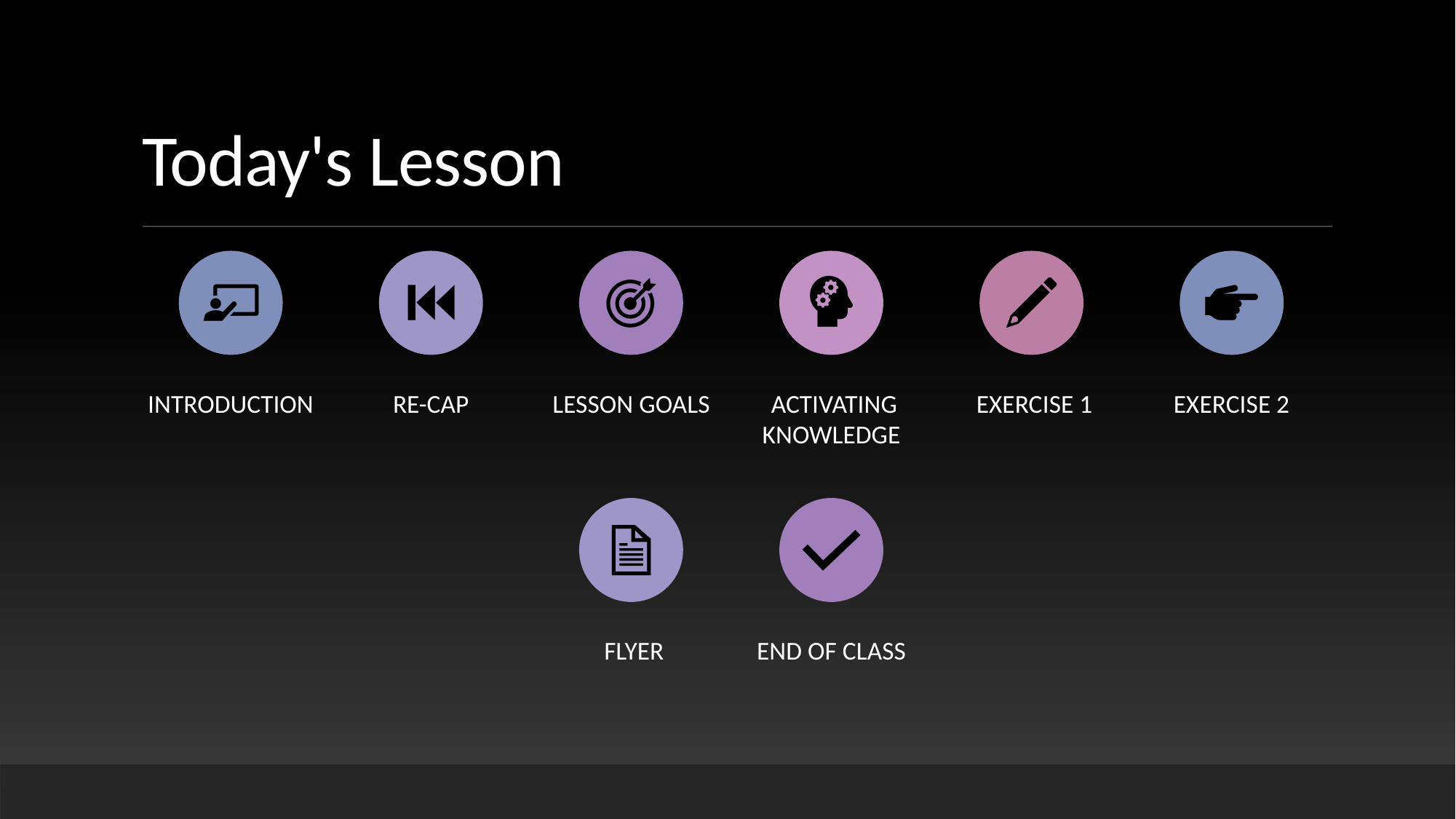

# Today's Lesson
Introduction
Re-cap
Lesson goals
 Activating knowledge
 Exercise 1
Exercise 2
 flyer
End of class